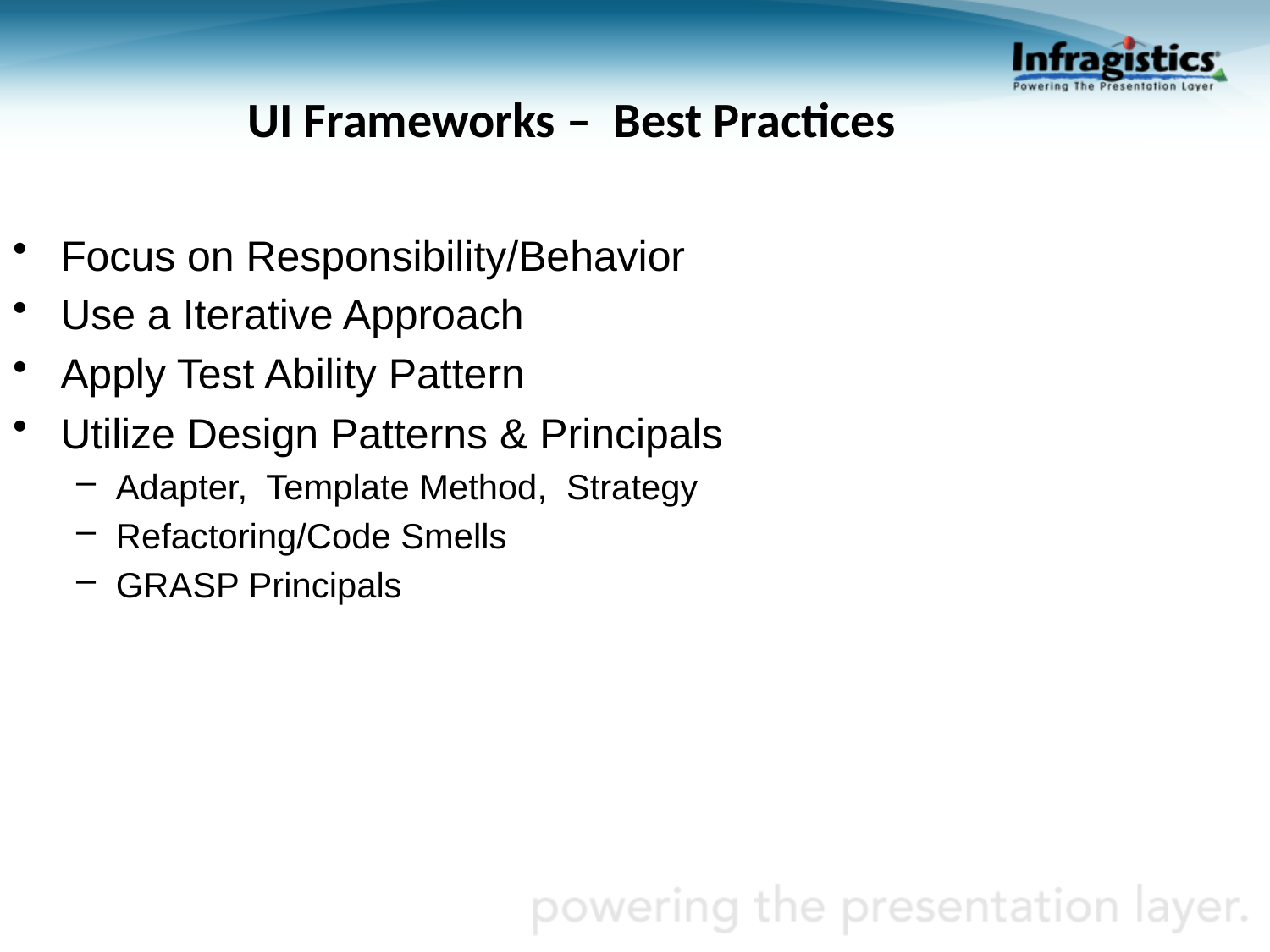

UI Frameworks –  Best Practices
Focus on Responsibility/Behavior
Use a Iterative Approach
Apply Test Ability Pattern
Utilize Design Patterns & Principals
Adapter,  Template Method,  Strategy
Refactoring/Code Smells
GRASP Principals